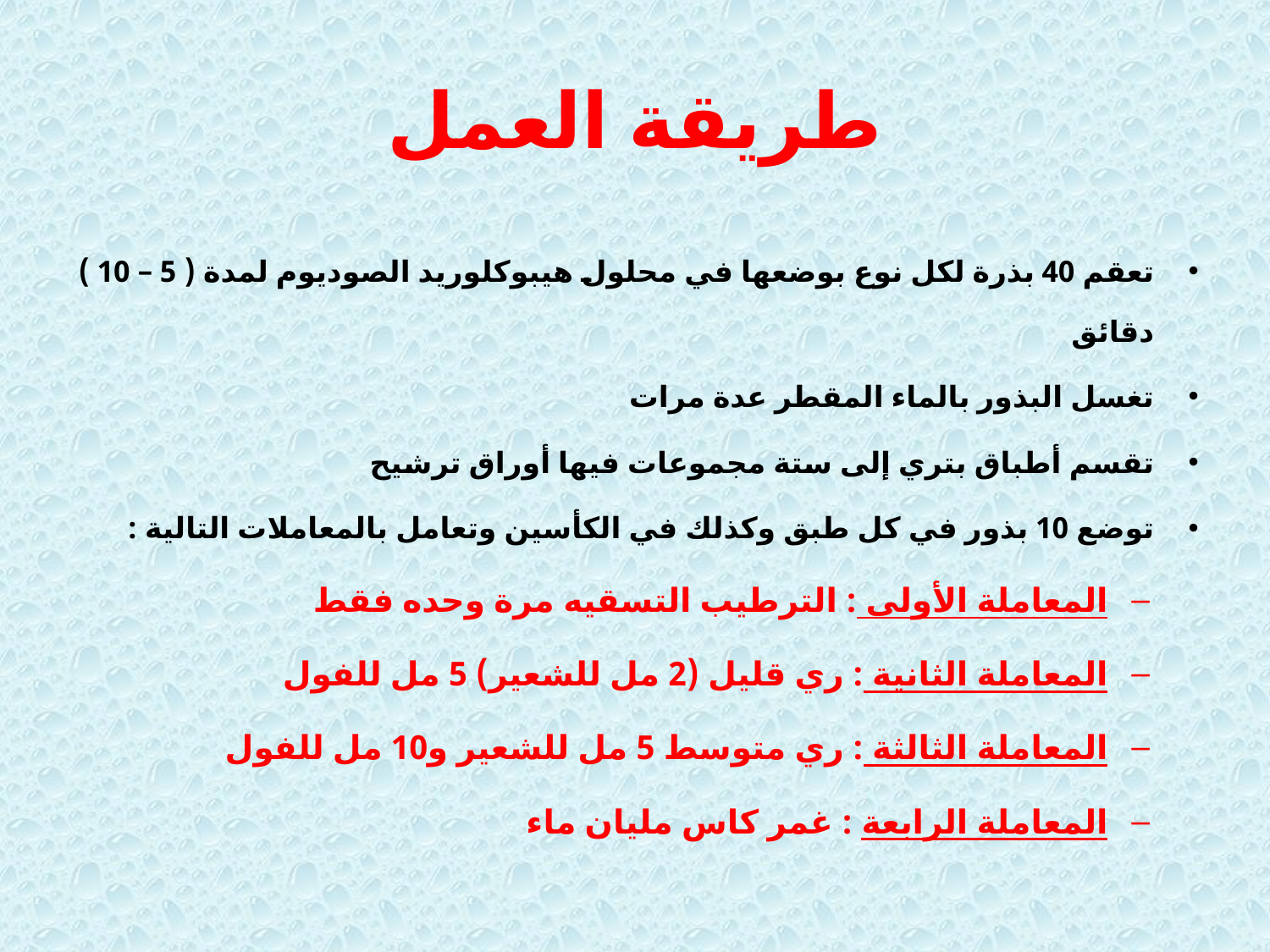

# طريقة العمل
تعقم 40 بذرة لكل نوع بوضعها في محلول هيبوكلوريد الصوديوم لمدة ( 5 – 10 ) دقائق
تغسل البذور بالماء المقطر عدة مرات
تقسم أطباق بتري إلى ستة مجموعات فيها أوراق ترشيح
توضع 10 بذور في كل طبق وكذلك في الكأسين وتعامل بالمعاملات التالية :
المعاملة الأولى : الترطيب التسقيه مرة وحده فقط
المعاملة الثانية : ري قليل (2 مل للشعير) 5 مل للفول
المعاملة الثالثة : ري متوسط 5 مل للشعير و10 مل للفول
المعاملة الرابعة : غمر كاس مليان ماء